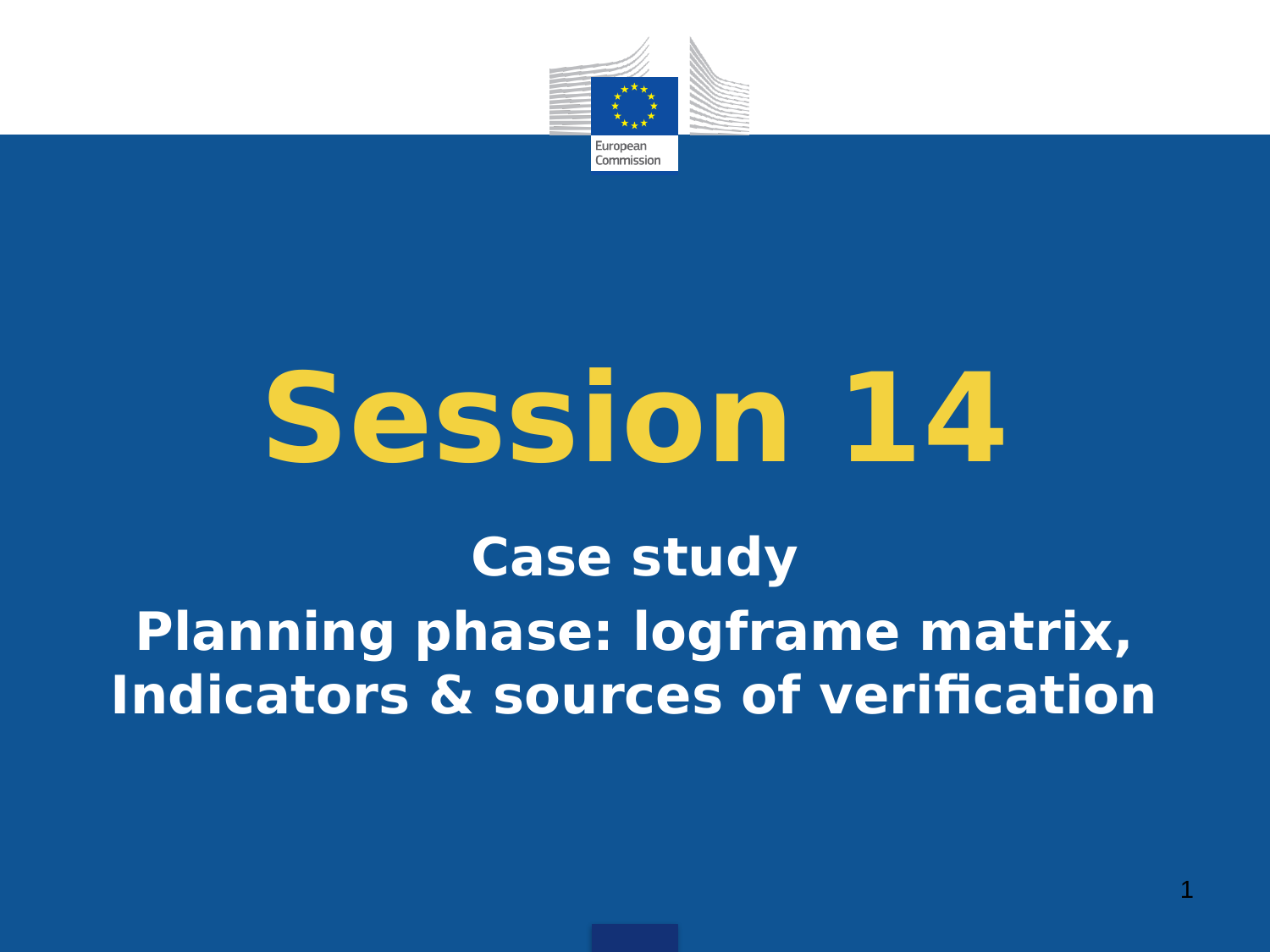

# Session 14
Case study
Planning phase: logframe matrix, Indicators & sources of verification
1